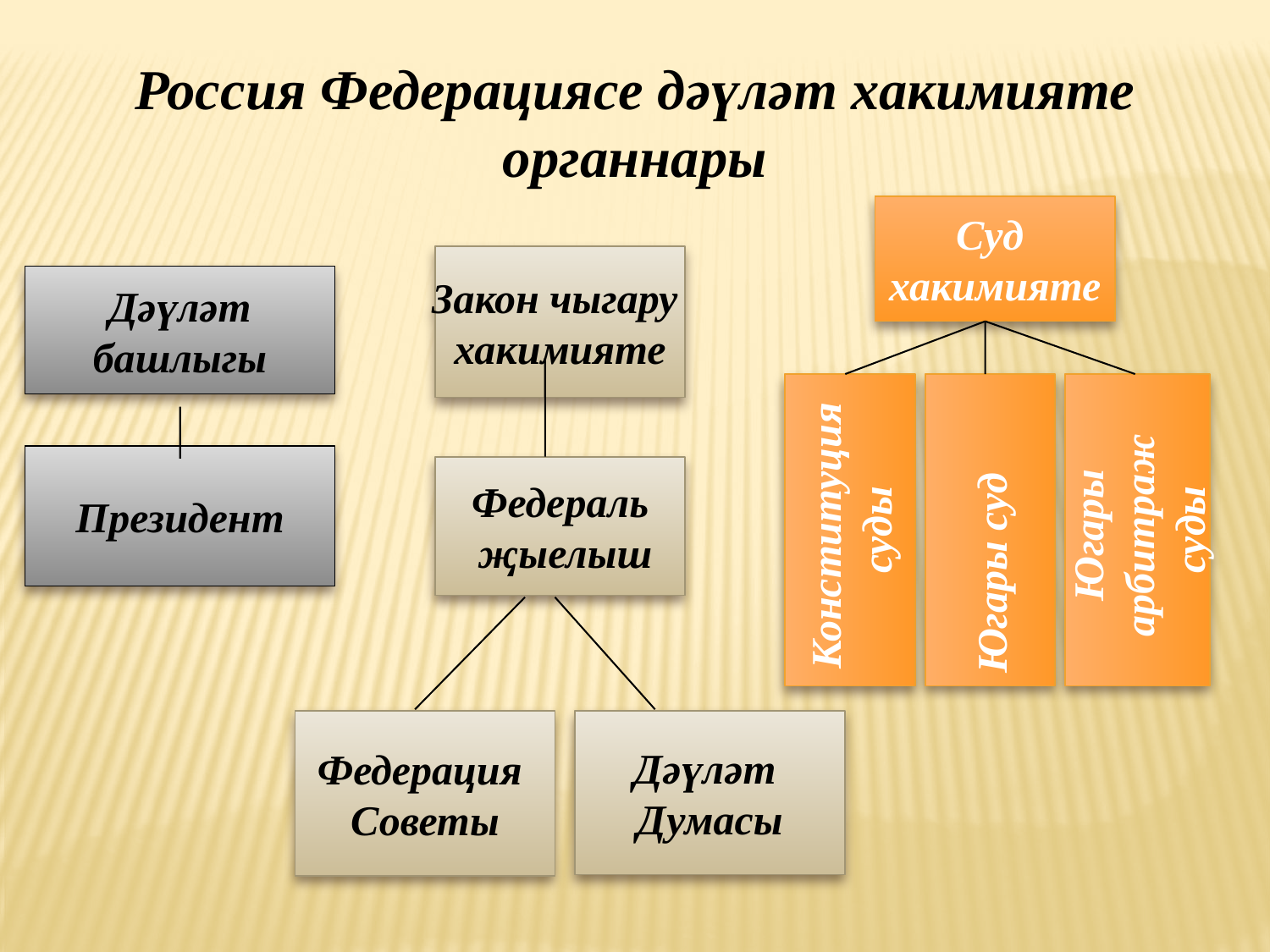

Россия Федерациясе дәүләт хакимияте органнары

Суд
хакимияте

Югары
арбитраж
суды
Конституция
суды
Югары суд
Закон чыгару
хакимияте

Федераль
 җыелыш

Федерация
Советы
Дәүләт
Думасы
Дәүләт
башлыгы
Президент